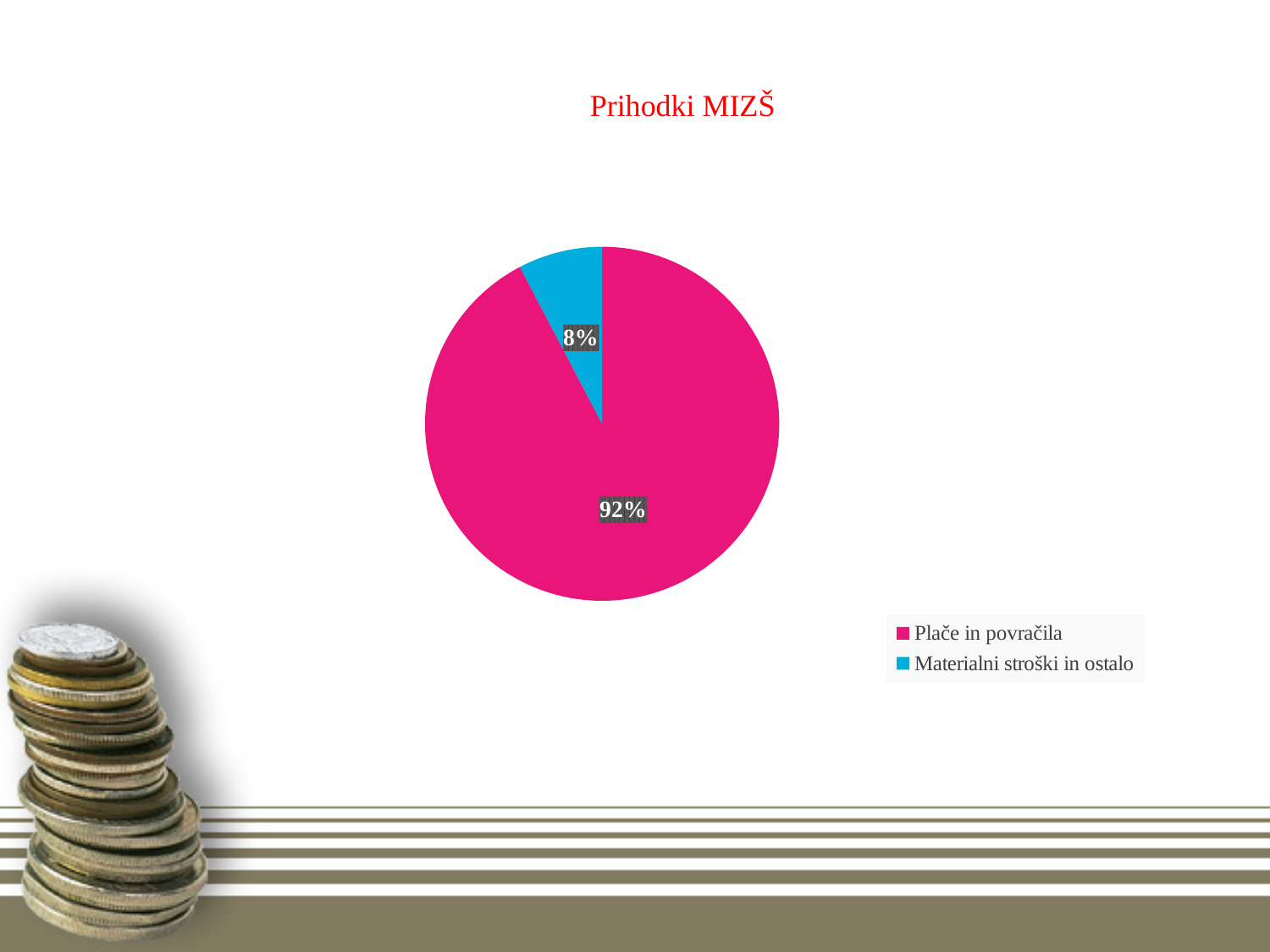

# Prihodki MIZŠ

### Chart

| Category | Leto 2019 |
|---|---|
| Plače in povračila | 4779914.0 |
| Materialni stroški in ostalo | 397990.0 |